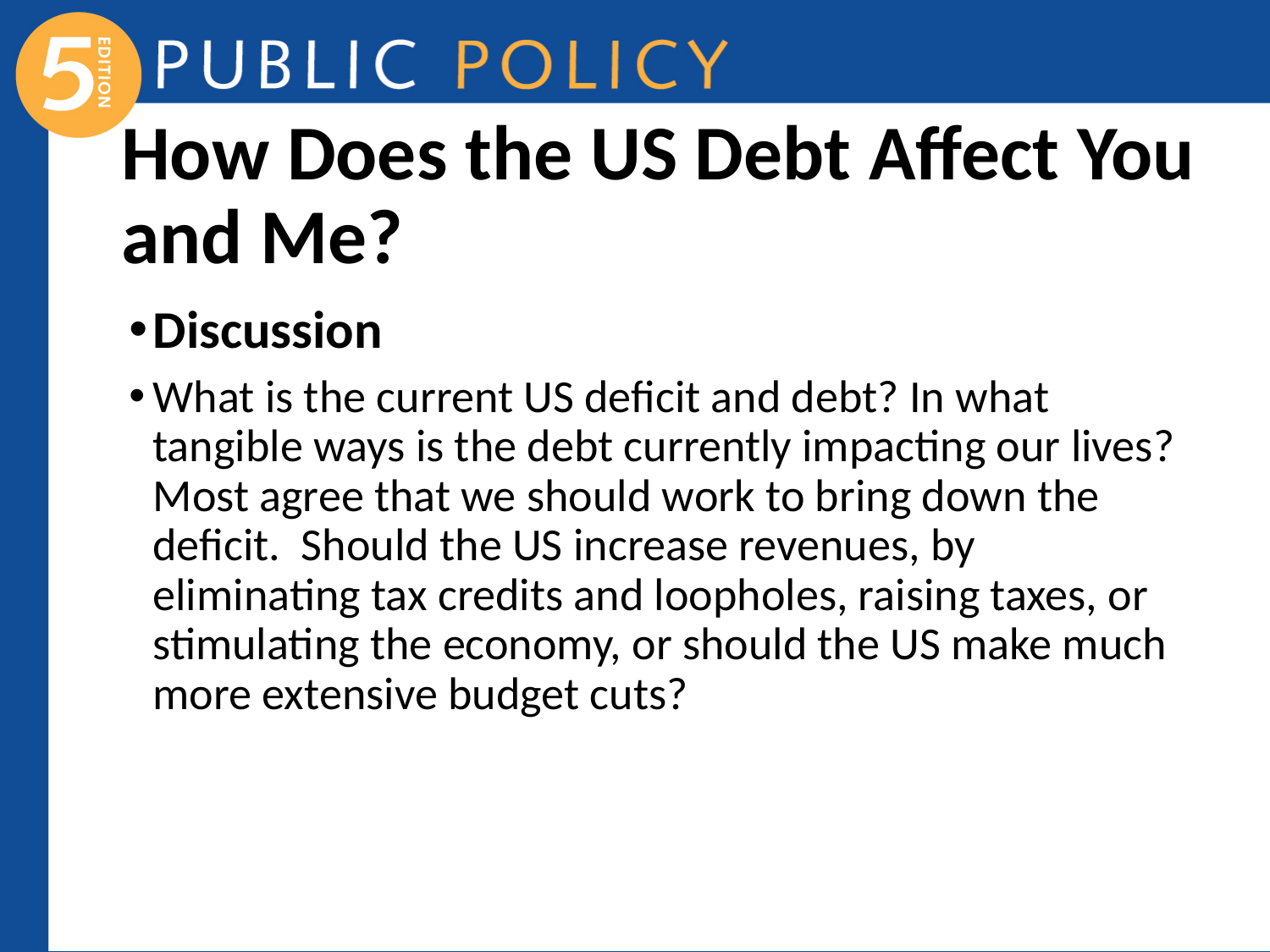

# How Does the US Debt Affect You and Me?
Discussion
What is the current US deficit and debt? In what tangible ways is the debt currently impacting our lives?  Most agree that we should work to bring down the deficit.  Should the US increase revenues, by eliminating tax credits and loopholes, raising taxes, or stimulating the economy, or should the US make much more extensive budget cuts?